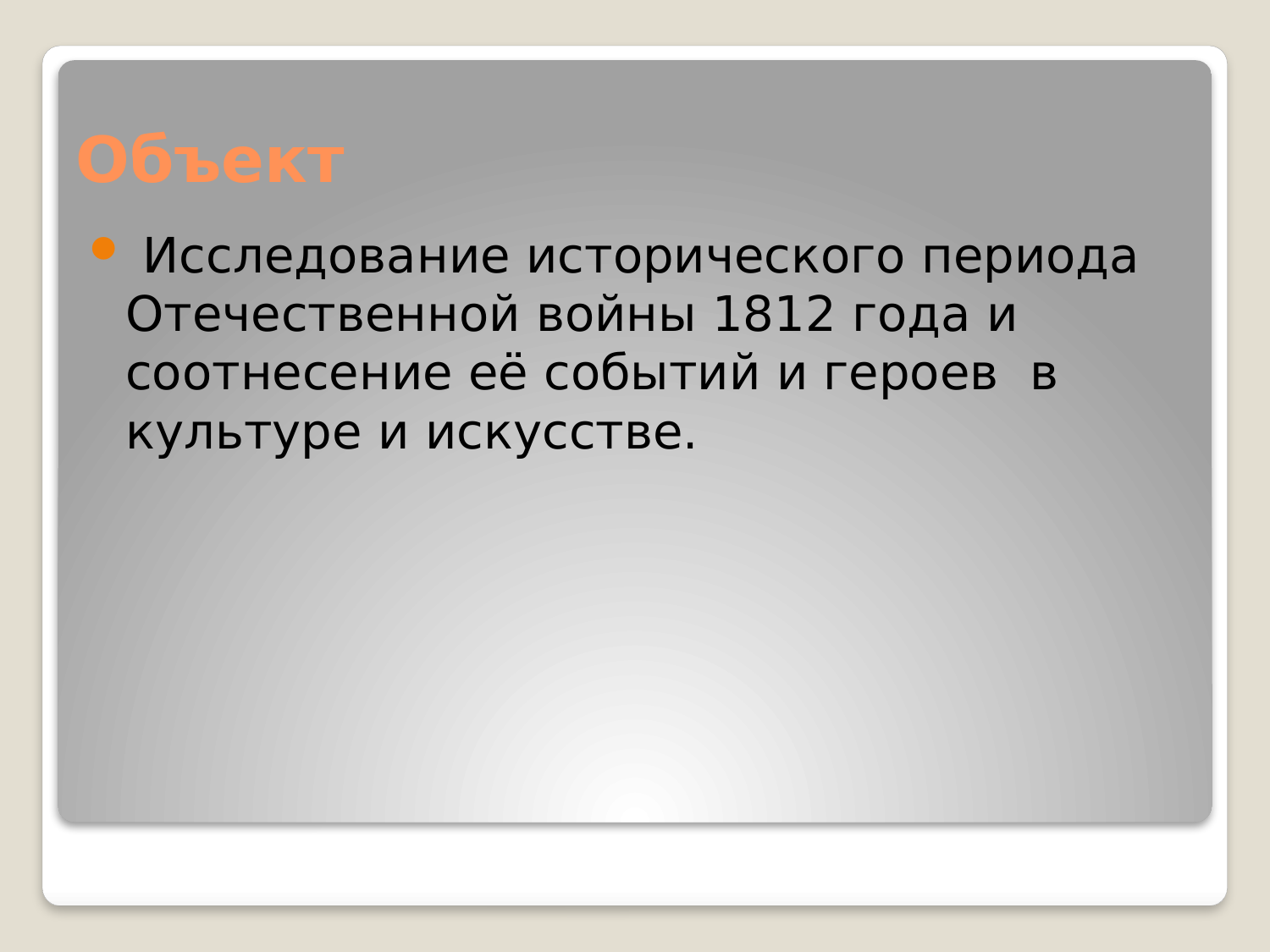

# Объект
 Исследование исторического периода Отечественной войны 1812 года и соотнесение её событий и героев  в культуре и искусстве.